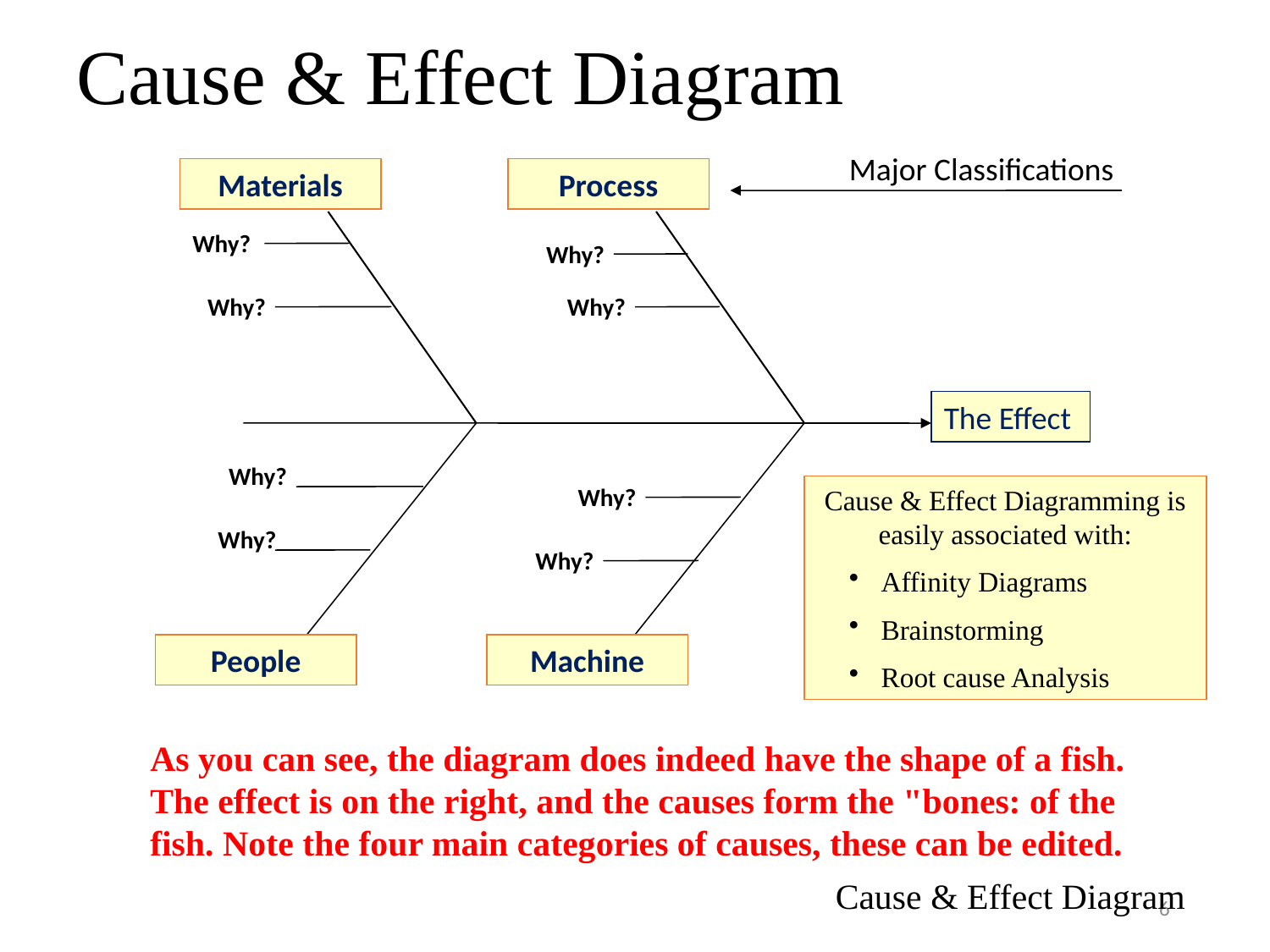

# Cause & Effect Diagram
Major Classifications
Materials
Process

Why?
Why?

Why?
Why?

The Effect

Why?
Why?
Cause & Effect Diagramming is easily associated with:
Affinity Diagrams
Brainstorming
Root cause Analysis

Why?
Why?

People
Machine
As you can see, the diagram does indeed have the shape of a fish. The effect is on the right, and the causes form the "bones: of the fish. Note the four main categories of causes, these can be edited.
Cause & Effect Diagram
6